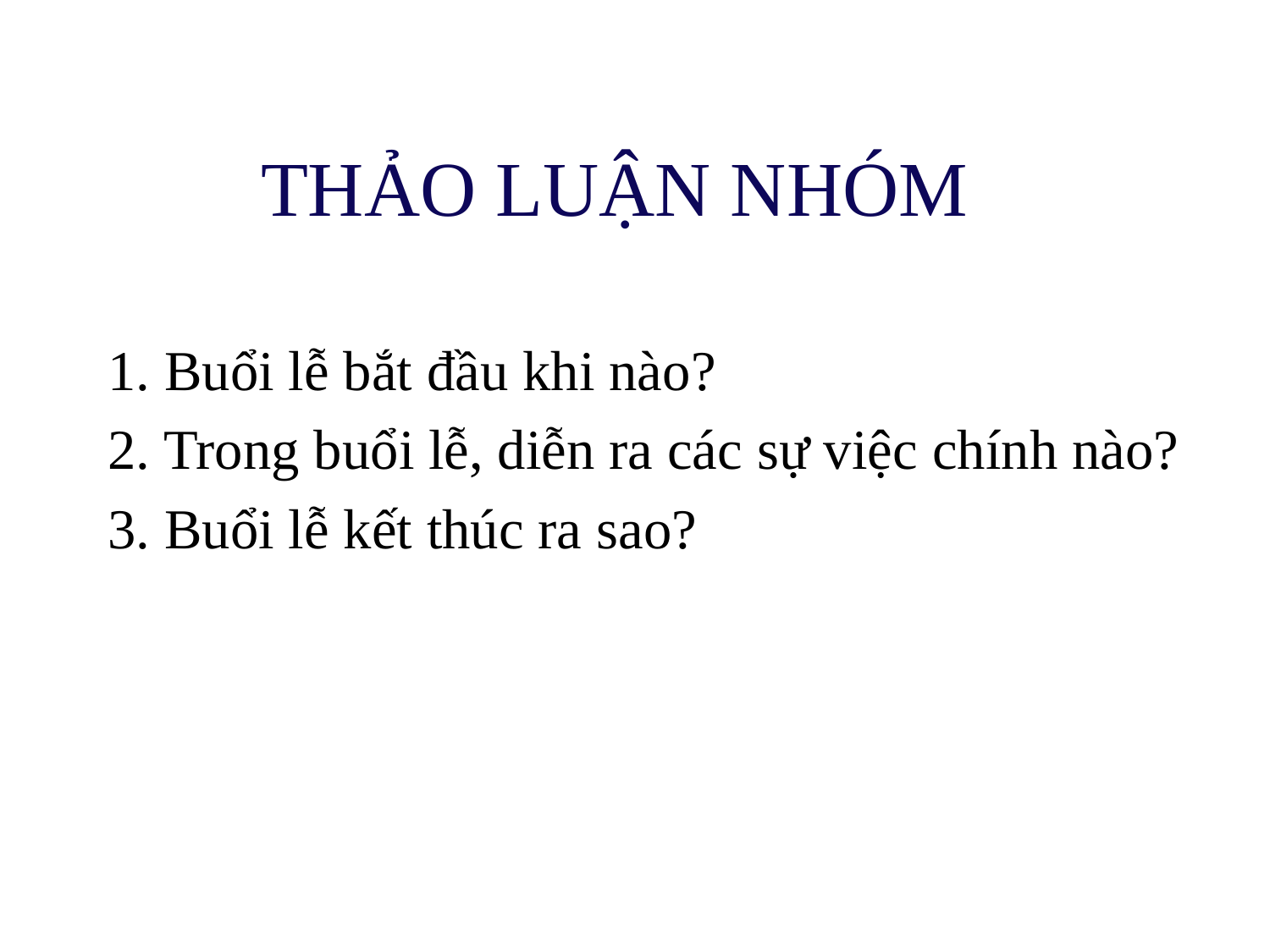

# THẢO LUẬN NHÓM
1. Buổi lễ bắt đầu khi nào?
2. Trong buổi lễ, diễn ra các sự việc chính nào?
3. Buổi lễ kết thúc ra sao?